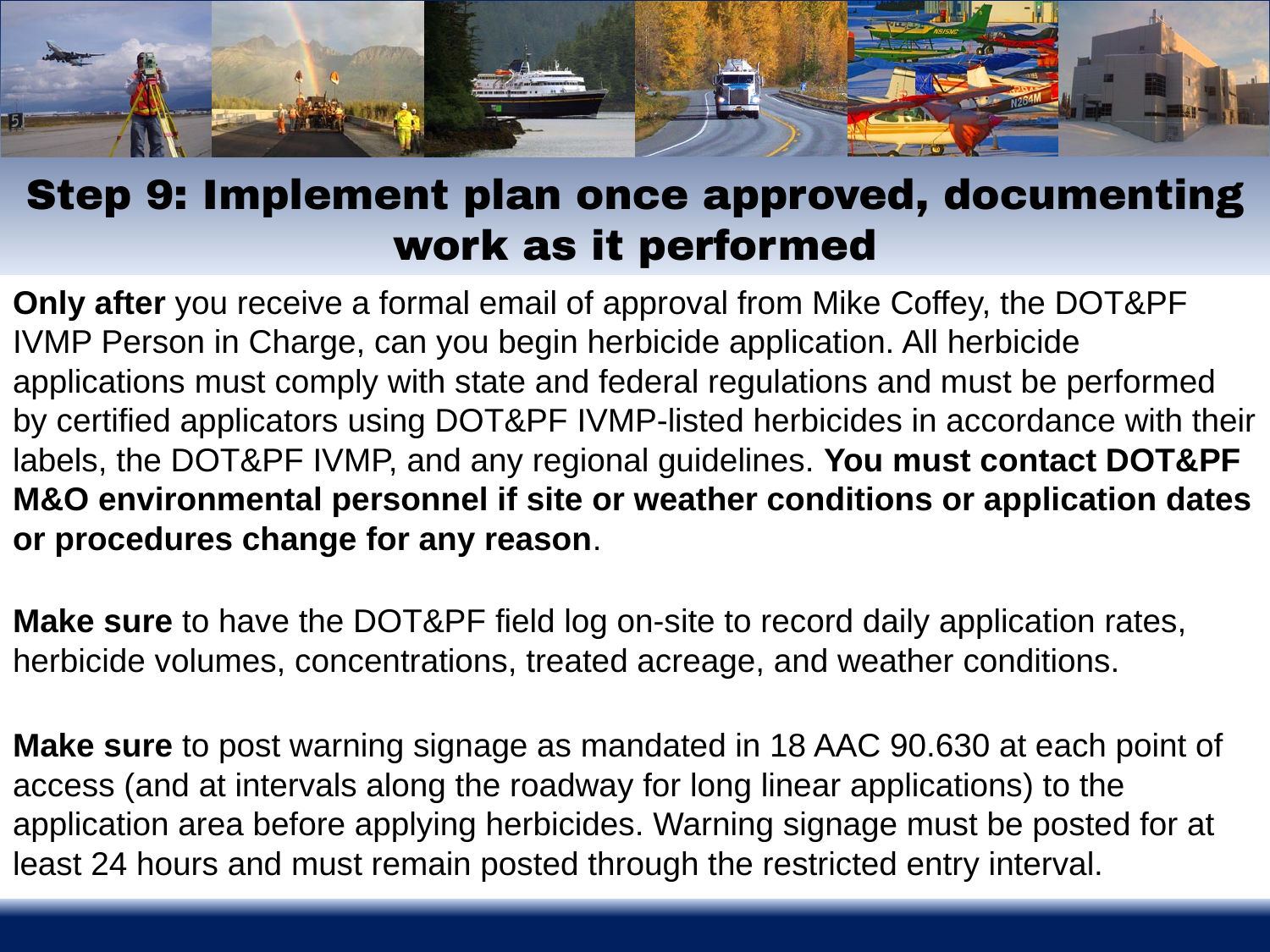

# Step 9: Implement plan once approved, documenting work as it performed
Only after you receive a formal email of approval from Mike Coffey, the DOT&PF IVMP Person in Charge, can you begin herbicide application. All herbicide applications must comply with state and federal regulations and must be performed by certified applicators using DOT&PF IVMP-listed herbicides in accordance with their labels, the DOT&PF IVMP, and any regional guidelines. You must contact DOT&PF M&O environmental personnel if site or weather conditions or application dates or procedures change for any reason.

Make sure to have the DOT&PF field log on-site to record daily application rates, herbicide volumes, concentrations, treated acreage, and weather conditions.

Make sure to post warning signage as mandated in 18 AAC 90.630 at each point of access (and at intervals along the roadway for long linear applications) to the application area before applying herbicides. Warning signage must be posted for at least 24 hours and must remain posted through the restricted entry interval.